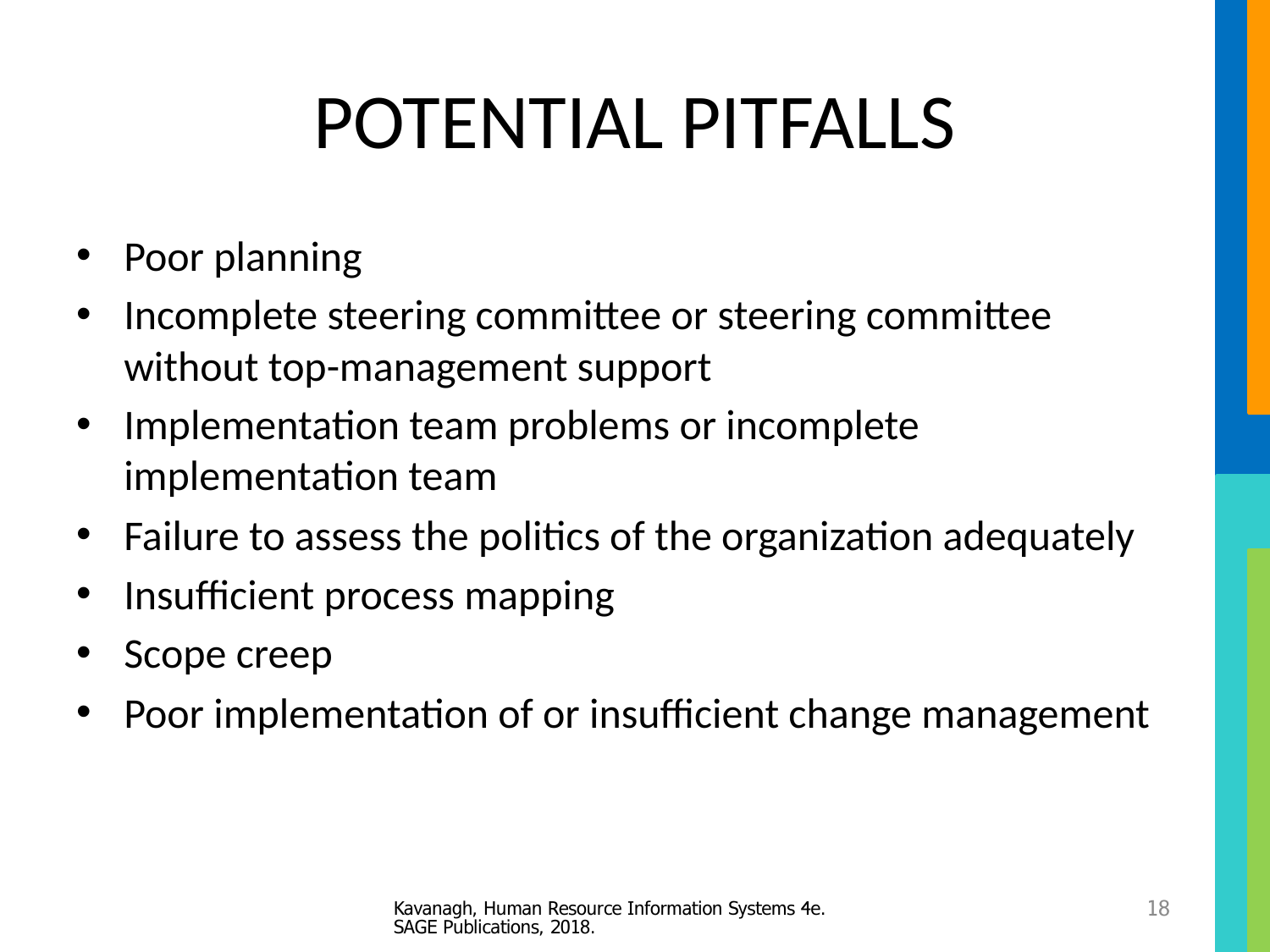

# POTENTIAL PITFALLS
Poor planning
Incomplete steering committee or steering committee without top-management support
Implementation team problems or incomplete implementation team
Failure to assess the politics of the organization adequately
Insufficient process mapping
Scope creep
Poor implementation of or insufficient change management
Kavanagh, Human Resource Information Systems 4e. SAGE Publications, 2018.
18